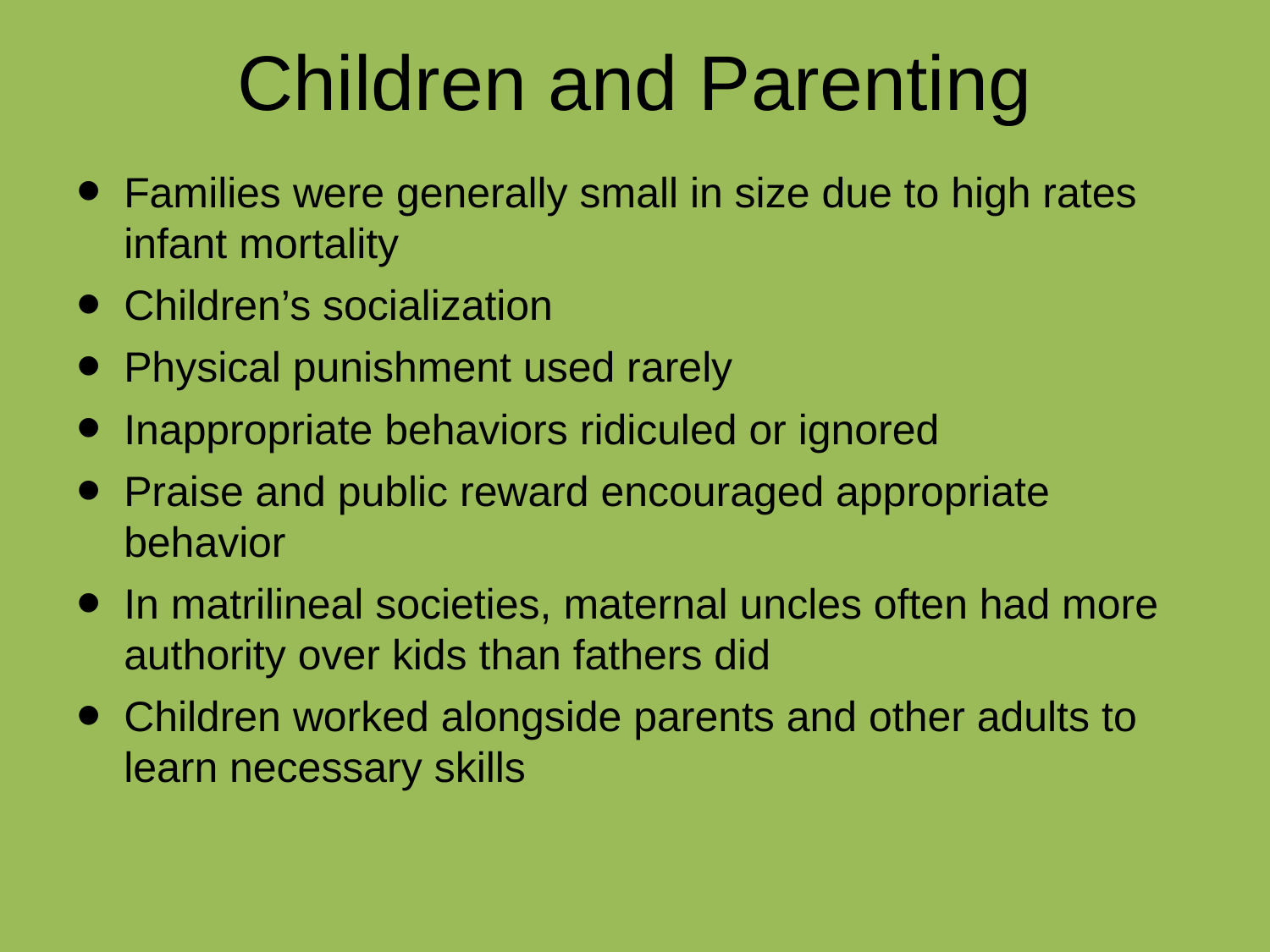

# Children and Parenting
Families were generally small in size due to high rates infant mortality
Children’s socialization
Physical punishment used rarely
Inappropriate behaviors ridiculed or ignored
Praise and public reward encouraged appropriate behavior
In matrilineal societies, maternal uncles often had more authority over kids than fathers did
Children worked alongside parents and other adults to learn necessary skills